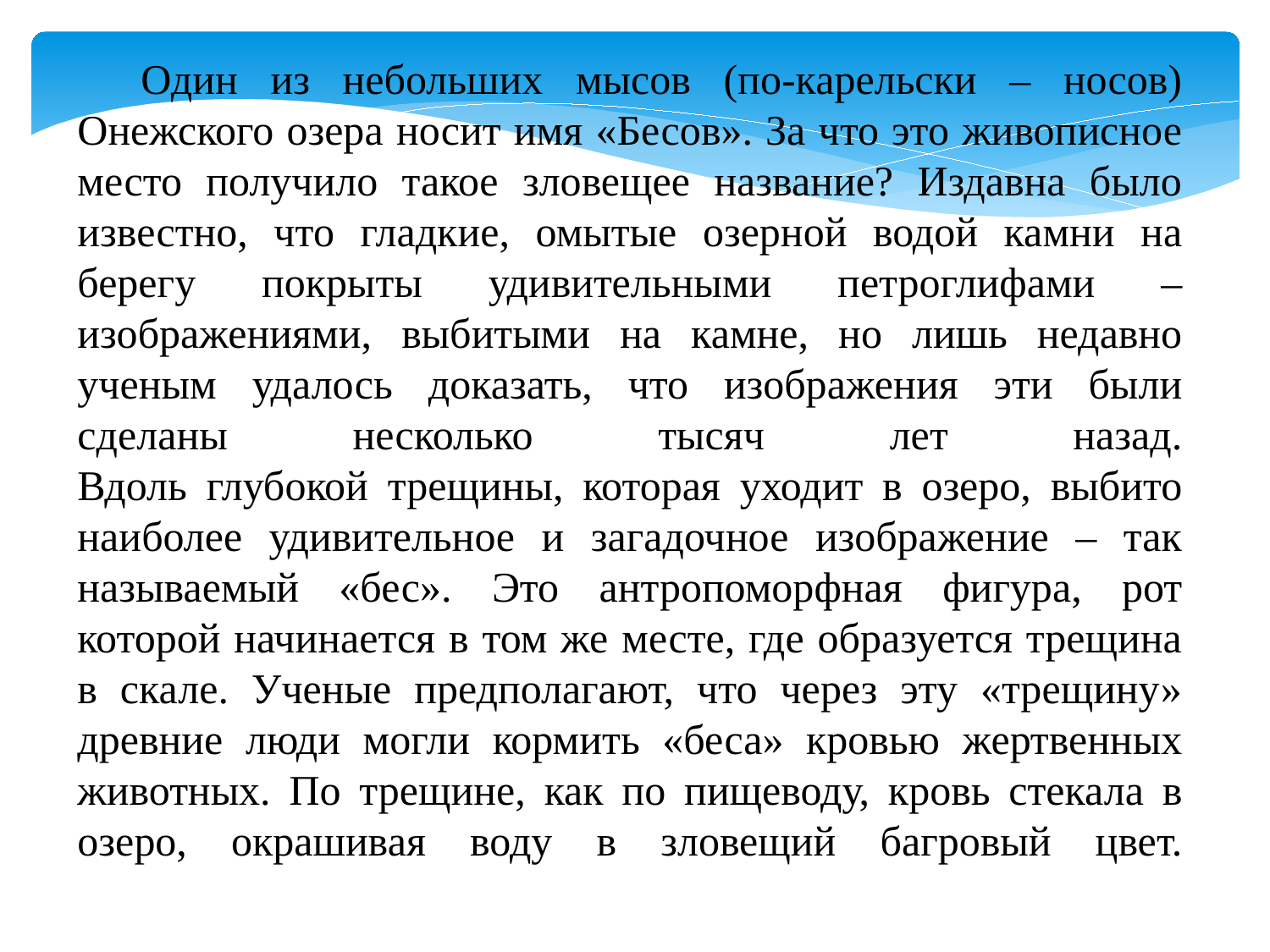

Один из небольших мысов (по-карельски – носов) Онежского озера носит имя «Бесов». За что это живописное место получило такое зловещее название? Издавна было известно, что гладкие, омытые озерной водой камни на берегу покрыты удивительными петроглифами – изображениями, выбитыми на камне, но лишь недавно ученым удалось доказать, что изображения эти были сделаны несколько тысяч лет назад.
Вдоль глубокой трещины, которая уходит в озеро, выбито наиболее удивительное и загадочное изображение – так называемый «бес». Это антропоморфная фигура, рот которой начинается в том же месте, где образуется трещина в скале. Ученые предполагают, что через эту «трещину» древние люди могли кормить «беса» кровью жертвенных животных. По трещине, как по пищеводу, кровь стекала в озеро, окрашивая воду в зловещий багровый цвет.